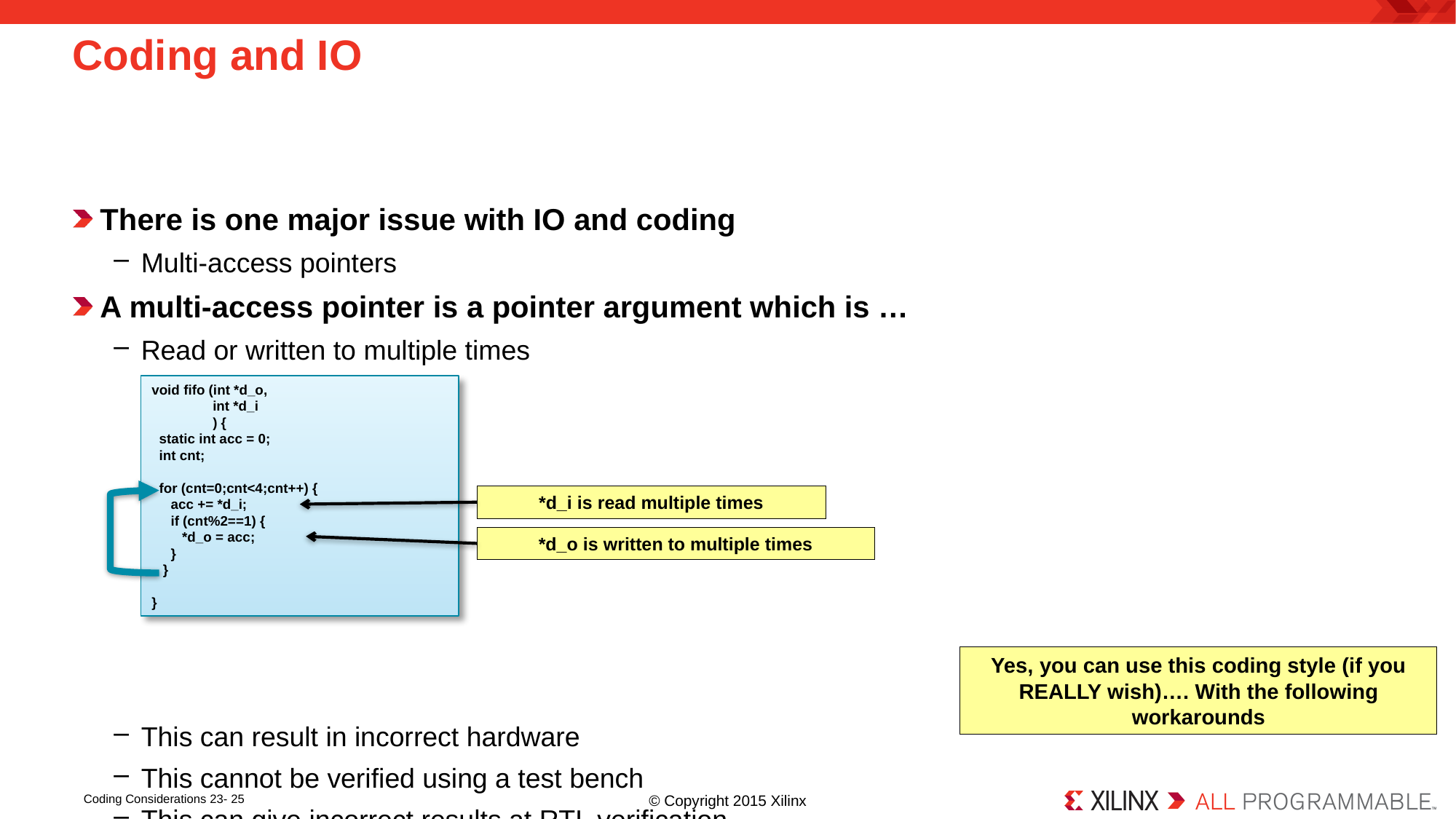

# Coding and IO
There is one major issue with IO and coding
Multi-access pointers
A multi-access pointer is a pointer argument which is …
Read or written to multiple times

This can result in incorrect hardware
This cannot be verified using a test bench
This can give incorrect results at RTL verification
void fifo (int *d_o,
                int *d_i
                ) {
  static int acc = 0;
  int cnt;

  for (cnt=0;cnt<4;cnt++) {
     acc += *d_i;
     if (cnt%2==1) {
        *d_o = acc;
     }
   }

}
*d_i is read multiple times

*d_o is written to multiple times
Yes, you can use this coding style (if you REALLY wish)…. With the following workarounds
Coding Considerations 23- 25
© Copyright 2015 Xilinx